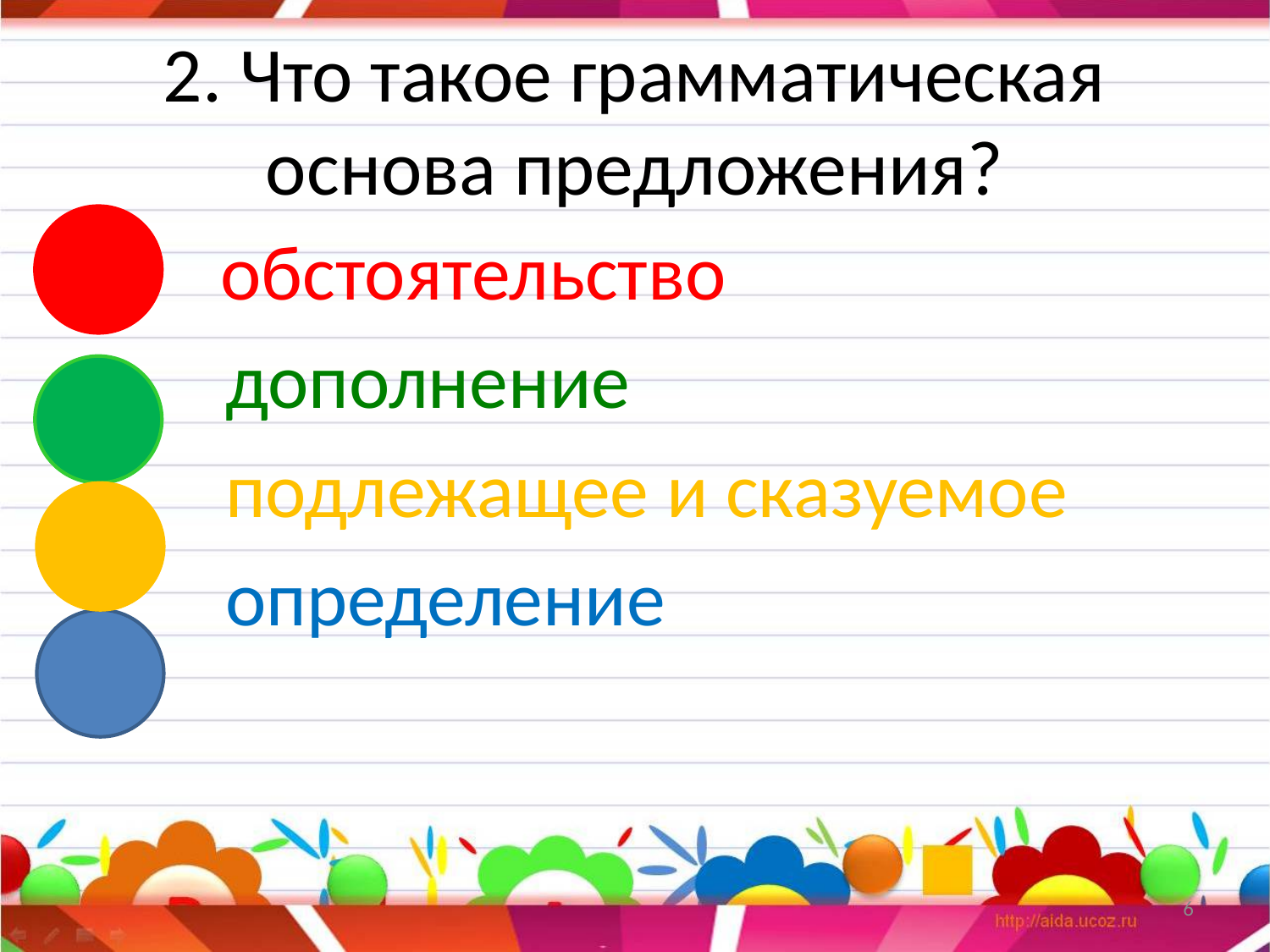

# 2. Что такое грамматическая основа предложения?

 обстоятельство
 дополнение
 подлежащее и сказуемое
 определение

6